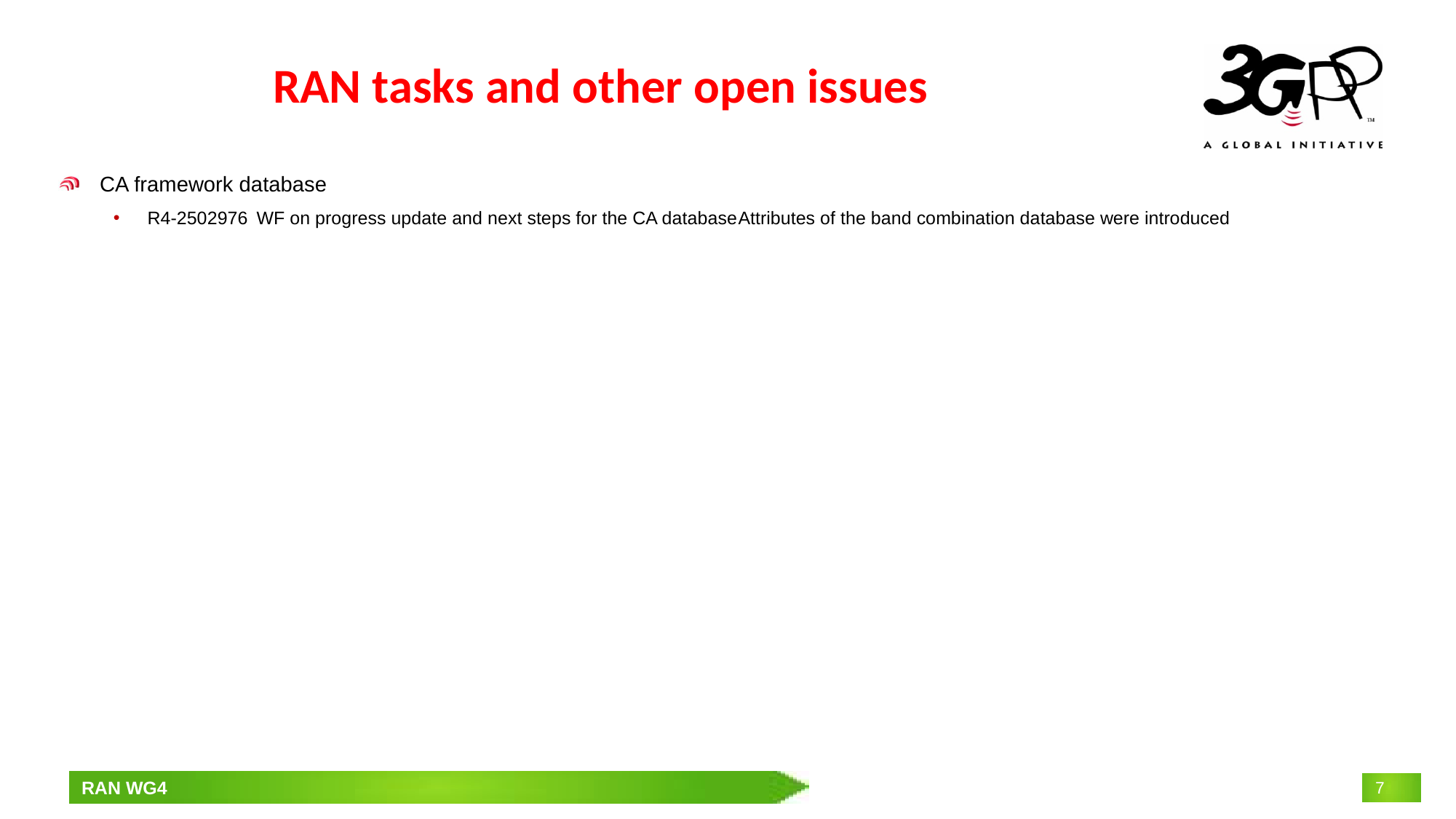

# RAN tasks and other open issues
CA framework database
R4-2502976	WF on progress update and next steps for the CA databaseAttributes of the band combination database were introduced